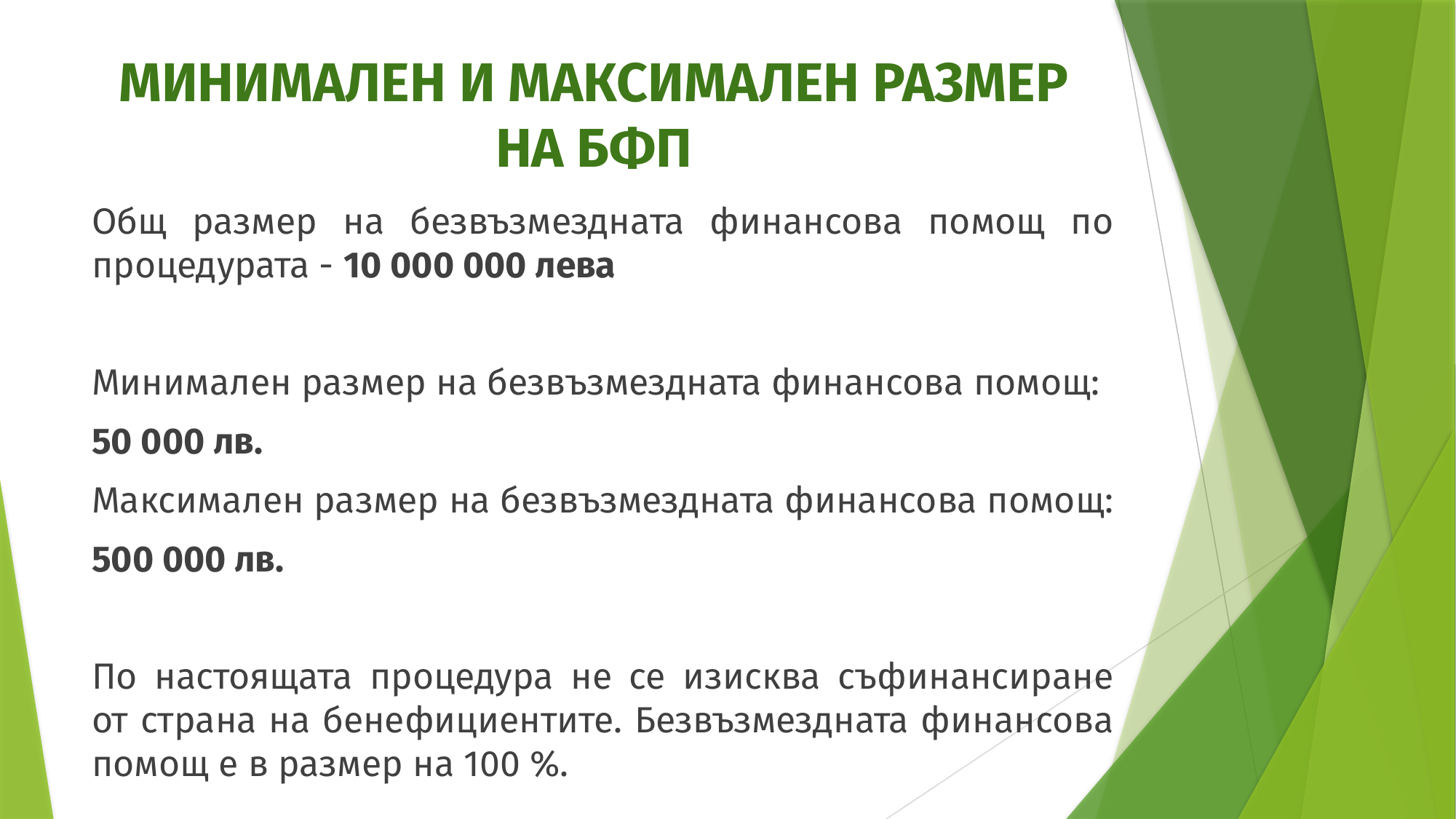

# МИНИМАЛЕН И МАКСИМАЛЕН РАЗМЕР НА БФП
Общ размер на безвъзмездната финансова помощ по процедурата - 10 000 000 лева

Минимален размер на безвъзмездната финансова помощ:
50 000 лв.
Максимален размер на безвъзмездната финансова помощ:
500 000 лв.

По настоящата процедура не се изисква съфинансиране от страна на бенефициентите. Безвъзмездната финансова помощ е в размер на 100 %.